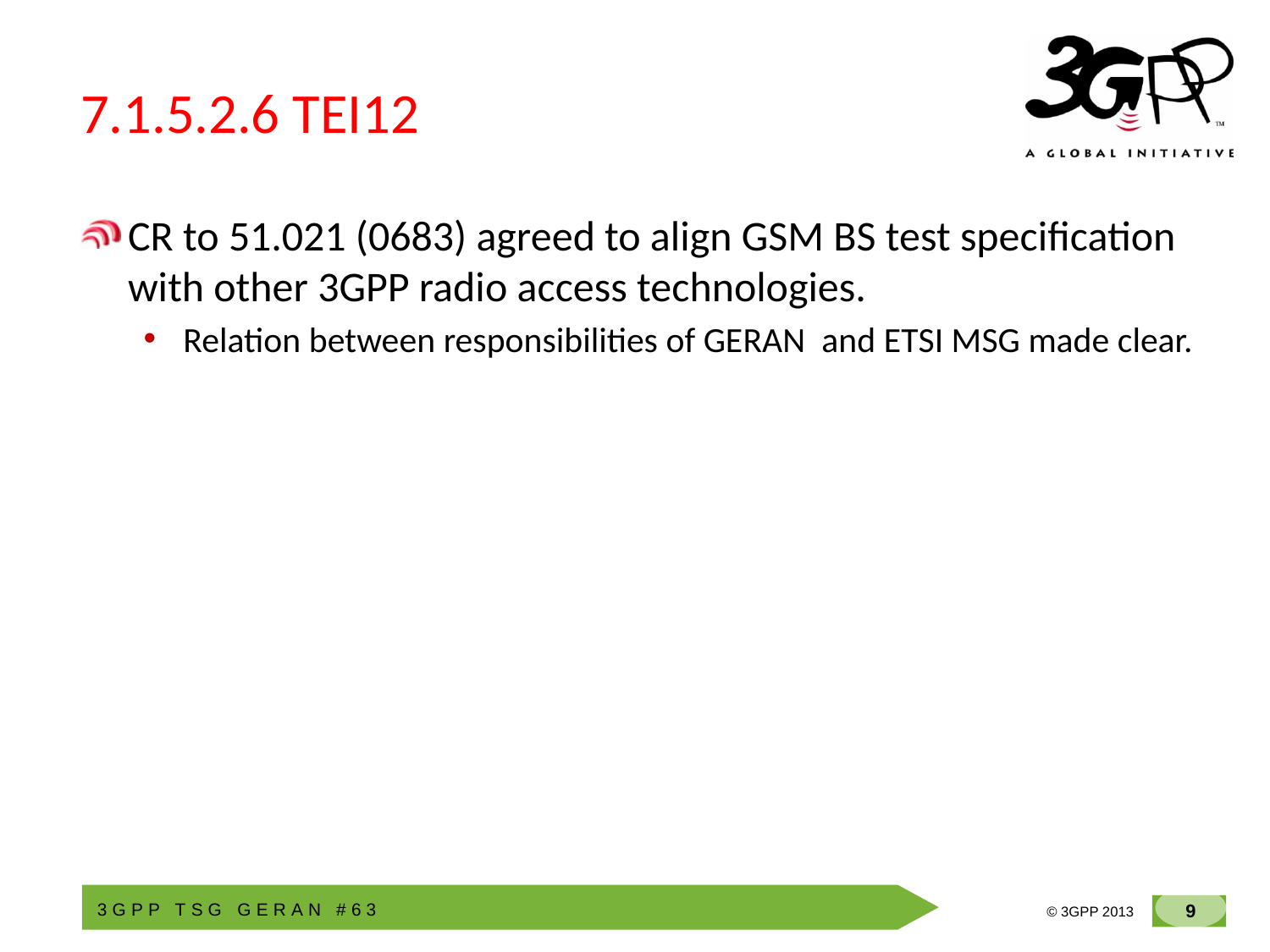

# 7.1.5.2.6 TEI12
CR to 51.021 (0683) agreed to align GSM BS test specification with other 3GPP radio access technologies.
Relation between responsibilities of GERAN  and ETSI MSG made clear.